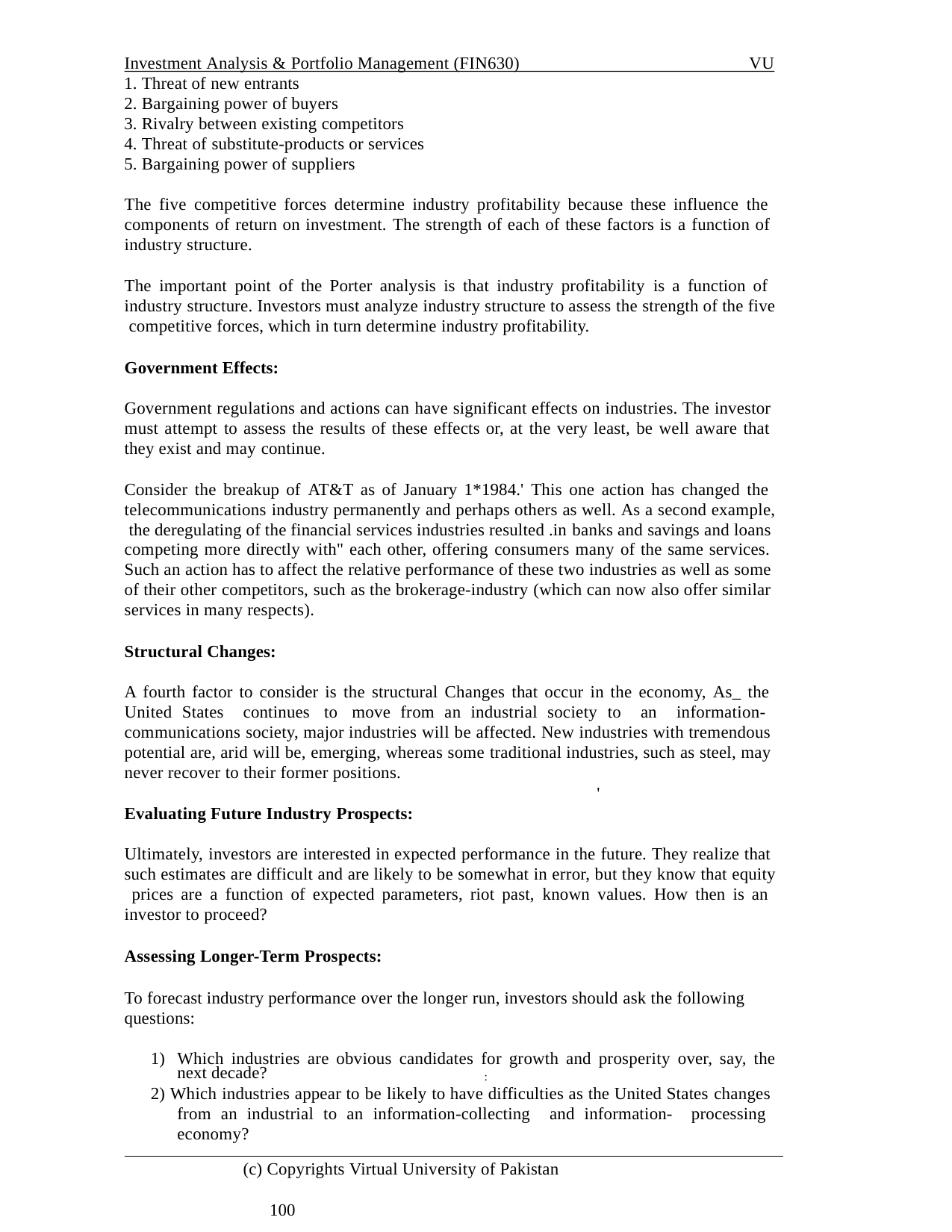

Investment Analysis & Portfolio Management (FIN630)
VU
Threat of new entrants
Bargaining power of buyers
Rivalry between existing competitors
Threat of substitute-products or services
Bargaining power of suppliers

The five competitive forces determine industry profitability because these influence the  components of return on investment. The strength of each of these factors is a function of  industry structure.

The important point of the Porter analysis is that industry profitability is a function of  industry structure. Investors must analyze industry structure to assess the strength of the five  competitive forces, which in turn determine industry profitability.

Government Effects:

Government regulations and actions can have significant effects on industries. The investor  must attempt to assess the results of these effects or, at the very least, be well aware that  they exist and may continue.

Consider the breakup of AT&T as of January 1*1984.' This one action has changed the  telecommunications industry permanently and perhaps others as well. As a second example,  the deregulating of the financial services industries resulted .in banks and savings and loans  competing more directly with" each other, offering consumers many of the same services.  Such an action has to affect the relative performance of these two industries as well as some  of their other competitors, such as the brokerage-industry (which can now also offer similar  services in many respects).

Structural Changes:

A fourth factor to consider is the structural Changes that occur in the economy, As_ the  United States  continues to move from an industrial society to  an  information-  communications society, major industries will be affected. New industries with tremendous  potential are, arid will be, emerging, whereas some traditional industries, such as steel, may  never recover to their former positions.
'
Evaluating Future Industry Prospects:

Ultimately, investors are interested in expected performance in the future. They realize that  such estimates are difficult and are likely to be somewhat in error, but they know that equity  prices are a function of expected parameters, riot past, known values. How then is an  investor to proceed?

Assessing Longer-Term Prospects:

To forecast industry performance over the longer run, investors should ask the following  questions:

Which industries are obvious candidates for growth and prosperity over, say, the

next decade?
:
2) Which industries appear to be likely to have difficulties as the United States changes  from an industrial to an information-collecting  and information-  processing  economy?
(c) Copyrights Virtual University of Pakistan	100